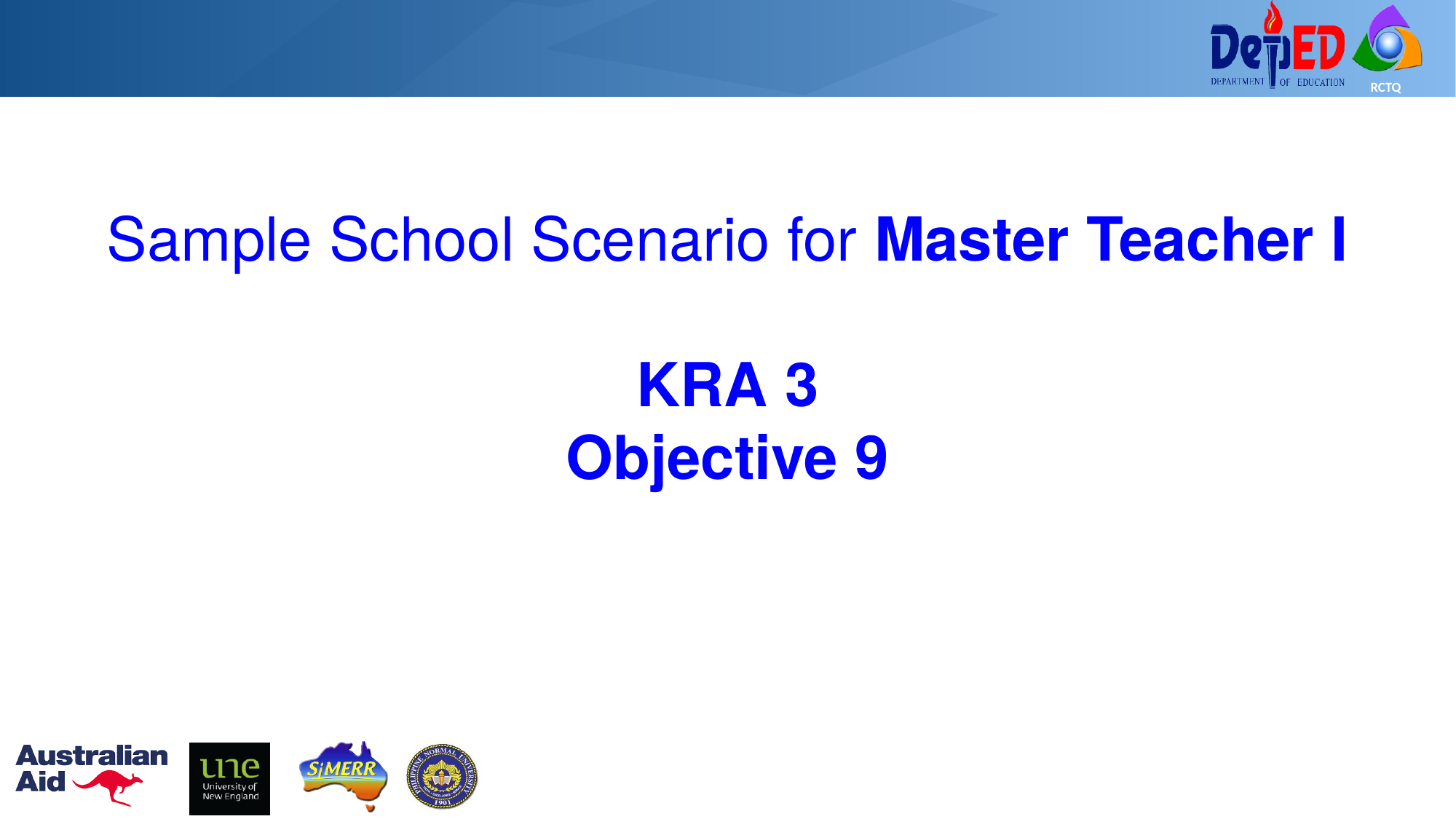

# Sample School Scenario for Master Teacher I KRA 3 Objective 9